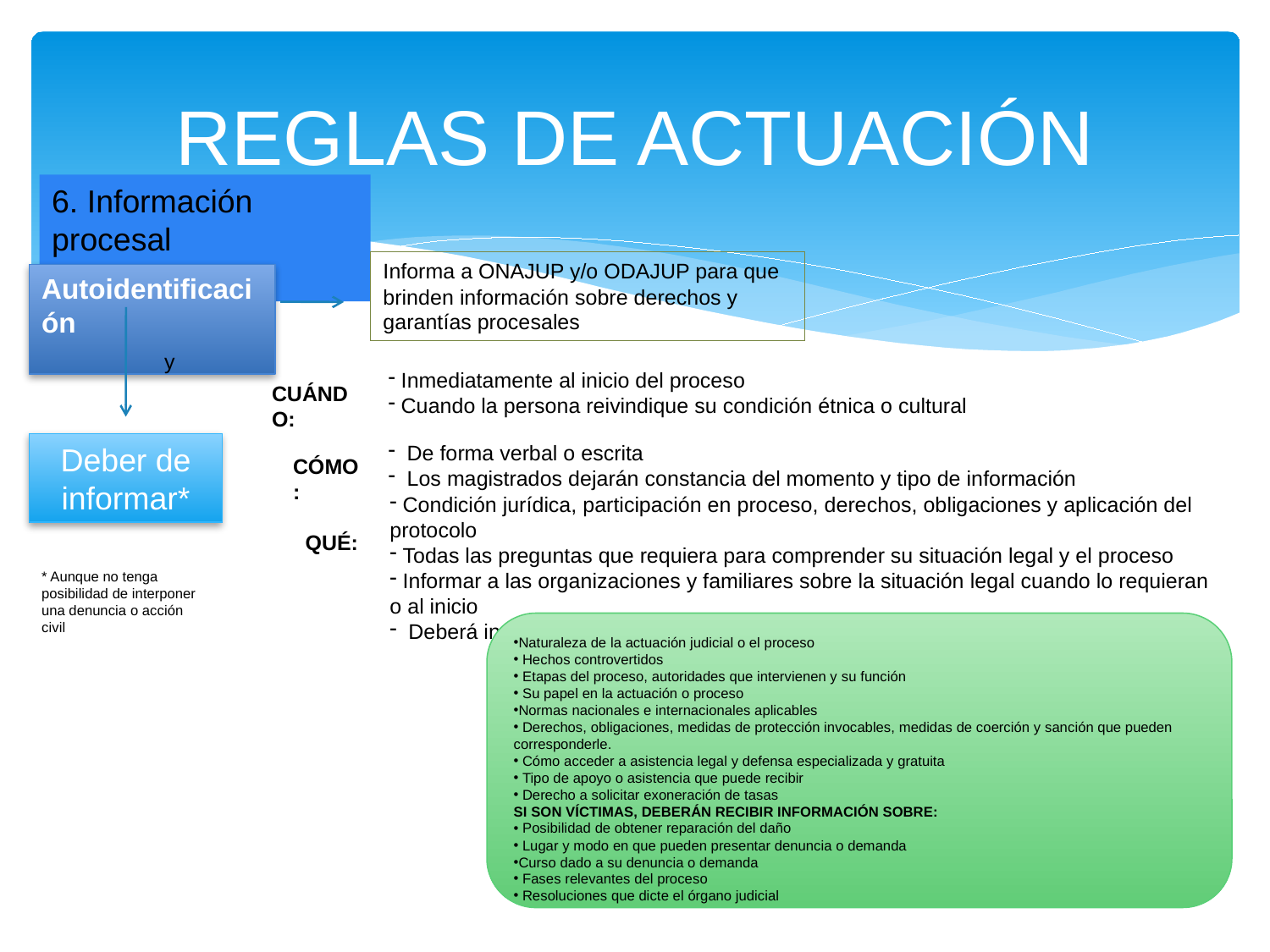

# REGLAS DE ACTUACIÓN
6. Información procesal

Informa a ONAJUP y/o ODAJUP para que brinden información sobre derechos y garantías procesales
Autoidentificación

y
 Inmediatamente al inicio del proceso
 Cuando la persona reivindique su condición étnica o cultural
CUÁNDO:
Deber de informar*
  De forma verbal o escrita
  Los magistrados dejarán constancia del momento y tipo de información
CÓMO:
 Condición jurídica, participación en proceso, derechos, obligaciones y aplicación del protocolo
 Todas las preguntas que requiera para comprender su situación legal y el proceso
 Informar a las organizaciones y familiares sobre la situación legal cuando lo requieran o al inicio
  Deberá incluir, al menos:

QUÉ:
* Aunque no tenga posibilidad de interponer una denuncia o acción civil
Naturaleza de la actuación judicial o el proceso
 Hechos controvertidos
 Etapas del proceso, autoridades que intervienen y su función
 Su papel en la actuación o proceso
Normas nacionales e internacionales aplicables
 Derechos, obligaciones, medidas de protección invocables, medidas de coerción y sanción que pueden corresponderle.
 Cómo acceder a asistencia legal y defensa especializada y gratuita
 Tipo de apoyo o asistencia que puede recibir
 Derecho a solicitar exoneración de tasas
SI SON VÍCTIMAS, DEBERÁN RECIBIR INFORMACIÓN SOBRE:
 Posibilidad de obtener reparación del daño
 Lugar y modo en que pueden presentar denuncia o demanda
Curso dado a su denuncia o demanda
 Fases relevantes del proceso
 Resoluciones que dicte el órgano judicial

9